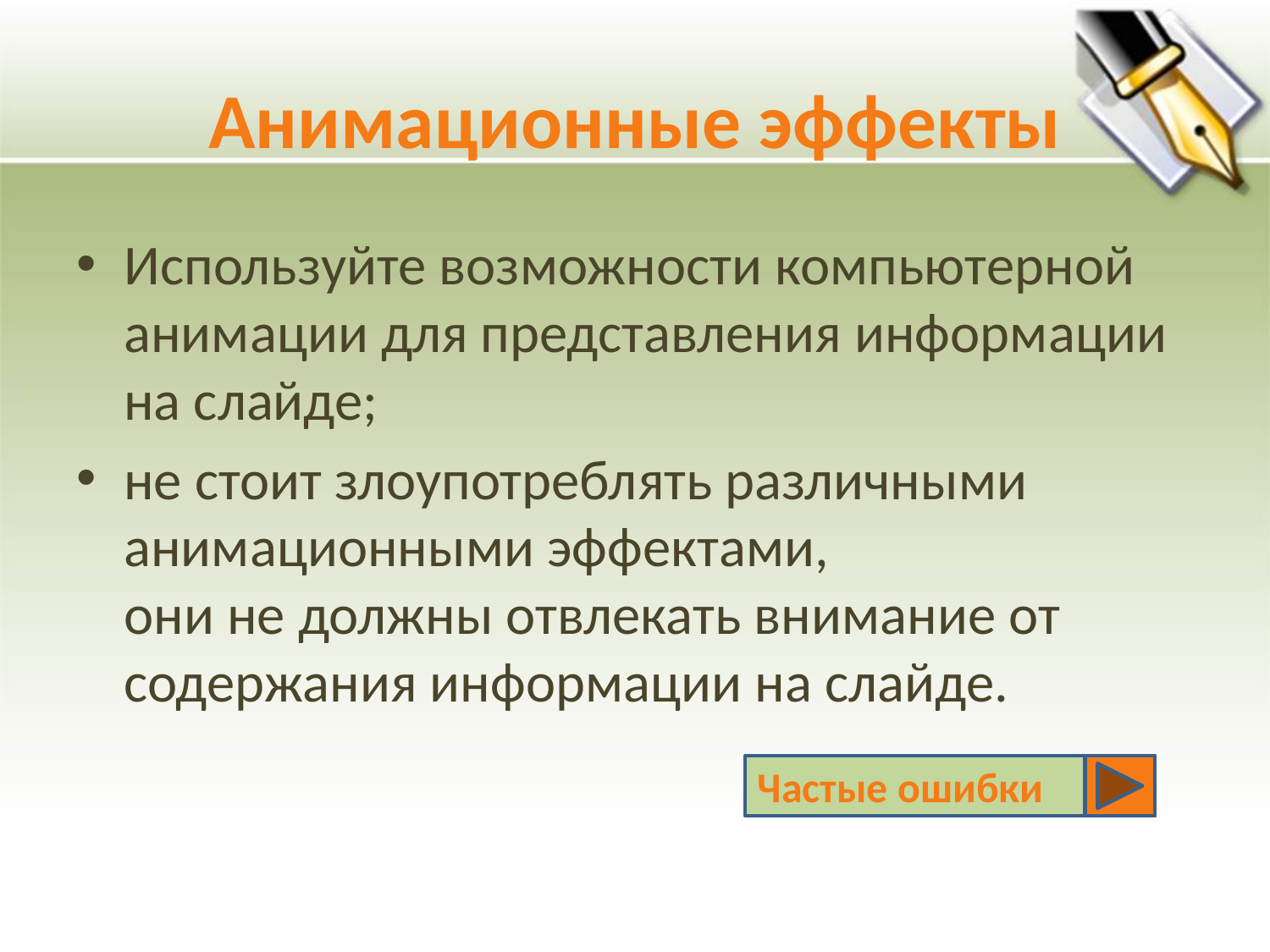

# Анимационные эффекты
Используйте возможности компьютерной анимации для представления информации на слайде;
не стоит злоупотреблять различными анимационными эффектами,
они не должны отвлекать внимание от содержания информации на слайде.

Частые ошибки